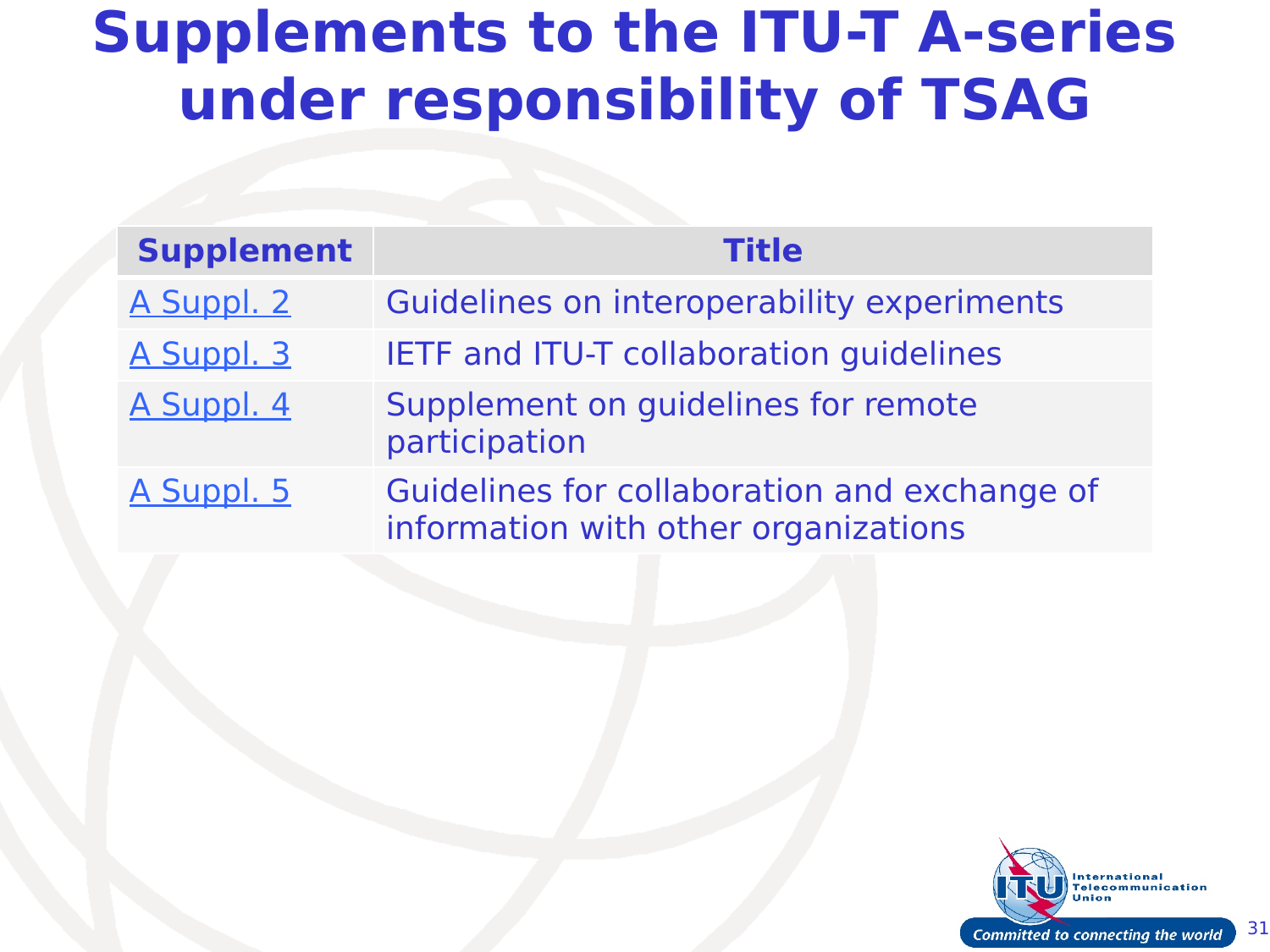

# Supplements to the ITU-T A-series under responsibility of TSAG
| Supplement | Title |
| --- | --- |
| A Suppl. 2 | Guidelines on interoperability experiments |
| A Suppl. 3 | IETF and ITU-T collaboration guidelines |
| A Suppl. 4 | Supplement on guidelines for remote participation |
| A Suppl. 5 | Guidelines for collaboration and exchange of information with other organizations |
31